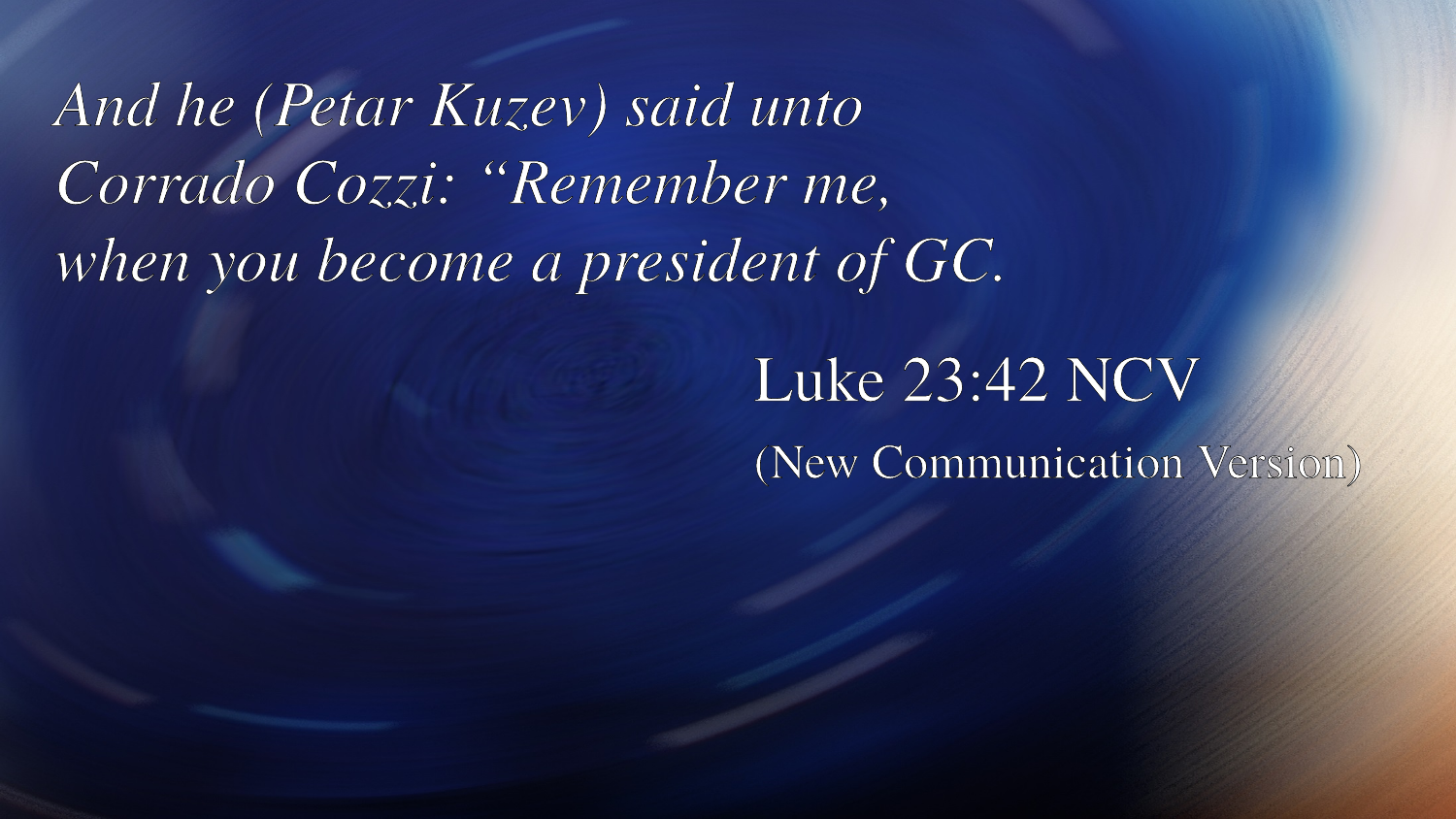

And he (Petar Kuzev) said unto Corrado Cozzi: “Remember me, when you become a president of GC.
Luke 23:42 NCV
(New Communication Version)